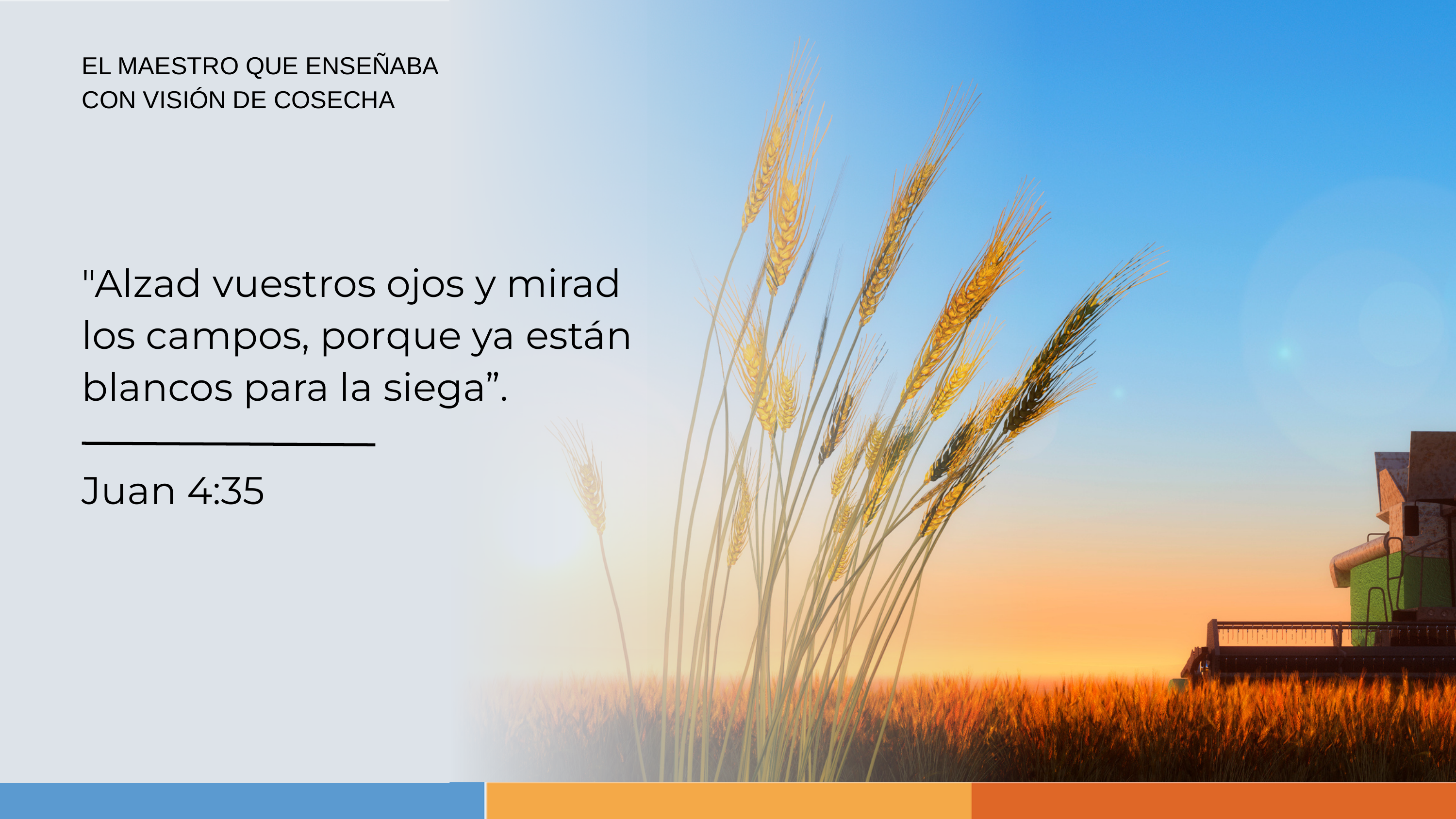

EL MAESTRO QUE ENSEÑABA
CON VISIÓN DE COSECHA
"Alzad vuestros ojos y mirad los campos, porque ya están blancos para la siega”.

Juan 4:35